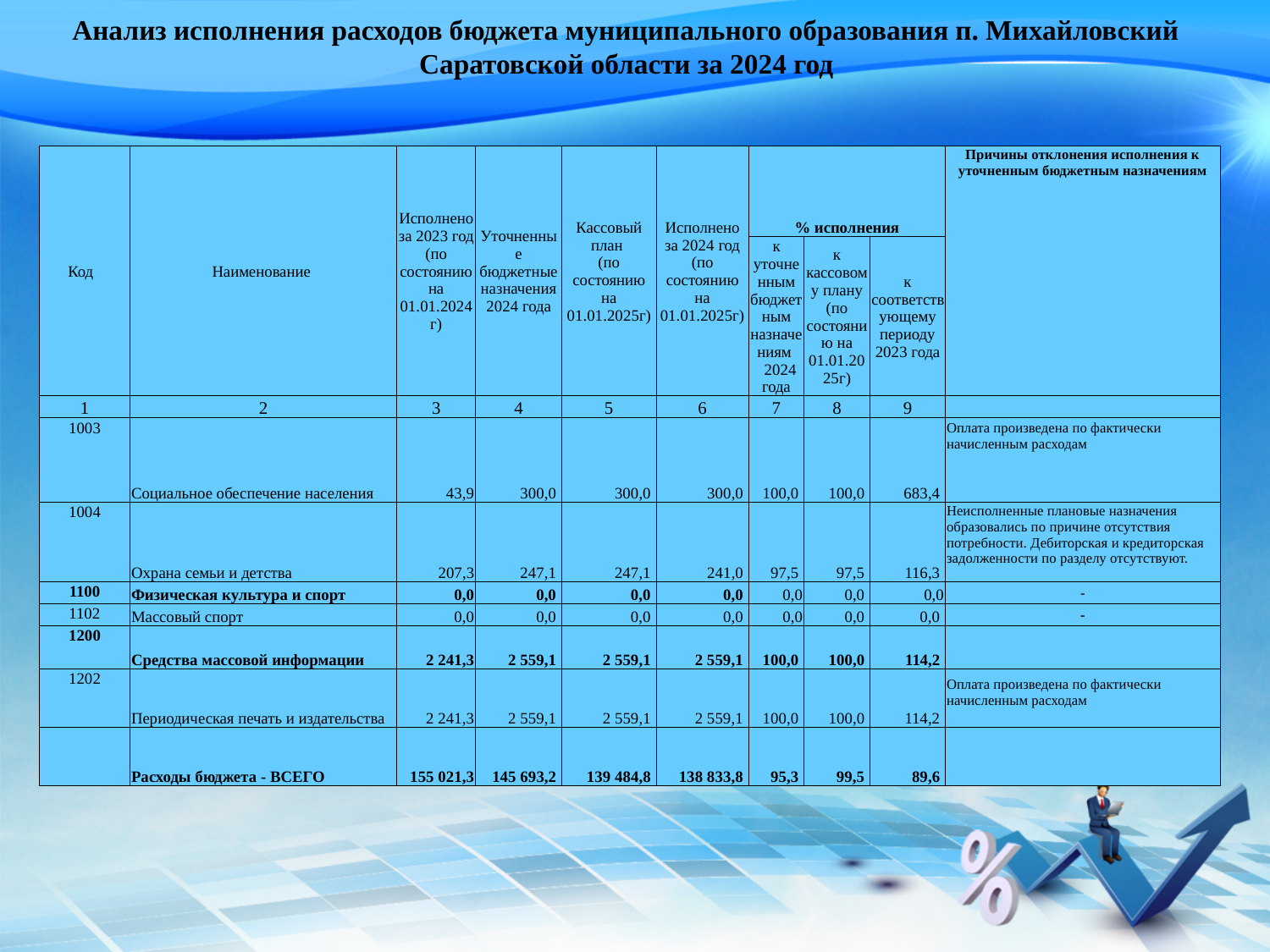

# Анализ исполнения расходов бюджета муниципального образования п. Михайловский Саратовской области за 2024 год
| Код | Наименование | Исполнено за 2023 год (по состоянию на 01.01.2024г) | Уточненные бюджетные назначения 2024 года | Кассовый план (по состоянию на 01.01.2025г) | Исполнено за 2024 год (по состоянию на 01.01.2025г) | % исполнения |  |  | Причины отклонения исполнения к уточненным бюджетным назначениям |
| --- | --- | --- | --- | --- | --- | --- | --- | --- | --- |
|  |  |  |  |  |  | к уточненным бюджетным назначениям 2024 года | к кассовому плану (по состоянию на 01.01.2025г) | к соответствующему периоду 2023 года |  |
| 1 | 2 | 3 | 4 | 5 | 6 | 7 | 8 | 9 |  |
| 1003 | Социальное обеспечение населения | 43,9 | 300,0 | 300,0 | 300,0 | 100,0 | 100,0 | 683,4 | Оплата произведена по фактически начисленным расходам |
| 1004 | Охрана семьи и детства | 207,3 | 247,1 | 247,1 | 241,0 | 97,5 | 97,5 | 116,3 | Неисполненные плановые назначения образовались по причине отсутствия потребности. Дебиторская и кредиторская задолженности по разделу отсутствуют. |
| 1100 | Физическая культура и спорт | 0,0 | 0,0 | 0,0 | 0,0 | 0,0 | 0,0 | 0,0 | - |
| 1102 | Массовый спорт | 0,0 | 0,0 | 0,0 | 0,0 | 0,0 | 0,0 | 0,0 | - |
| 1200 | Средства массовой информации | 2 241,3 | 2 559,1 | 2 559,1 | 2 559,1 | 100,0 | 100,0 | 114,2 |  |
| 1202 | Периодическая печать и издательства | 2 241,3 | 2 559,1 | 2 559,1 | 2 559,1 | 100,0 | 100,0 | 114,2 | Оплата произведена по фактически начисленным расходам |
|  | Расходы бюджета - ВСЕГО | 155 021,3 | 145 693,2 | 139 484,8 | 138 833,8 | 95,3 | 99,5 | 89,6 |  |